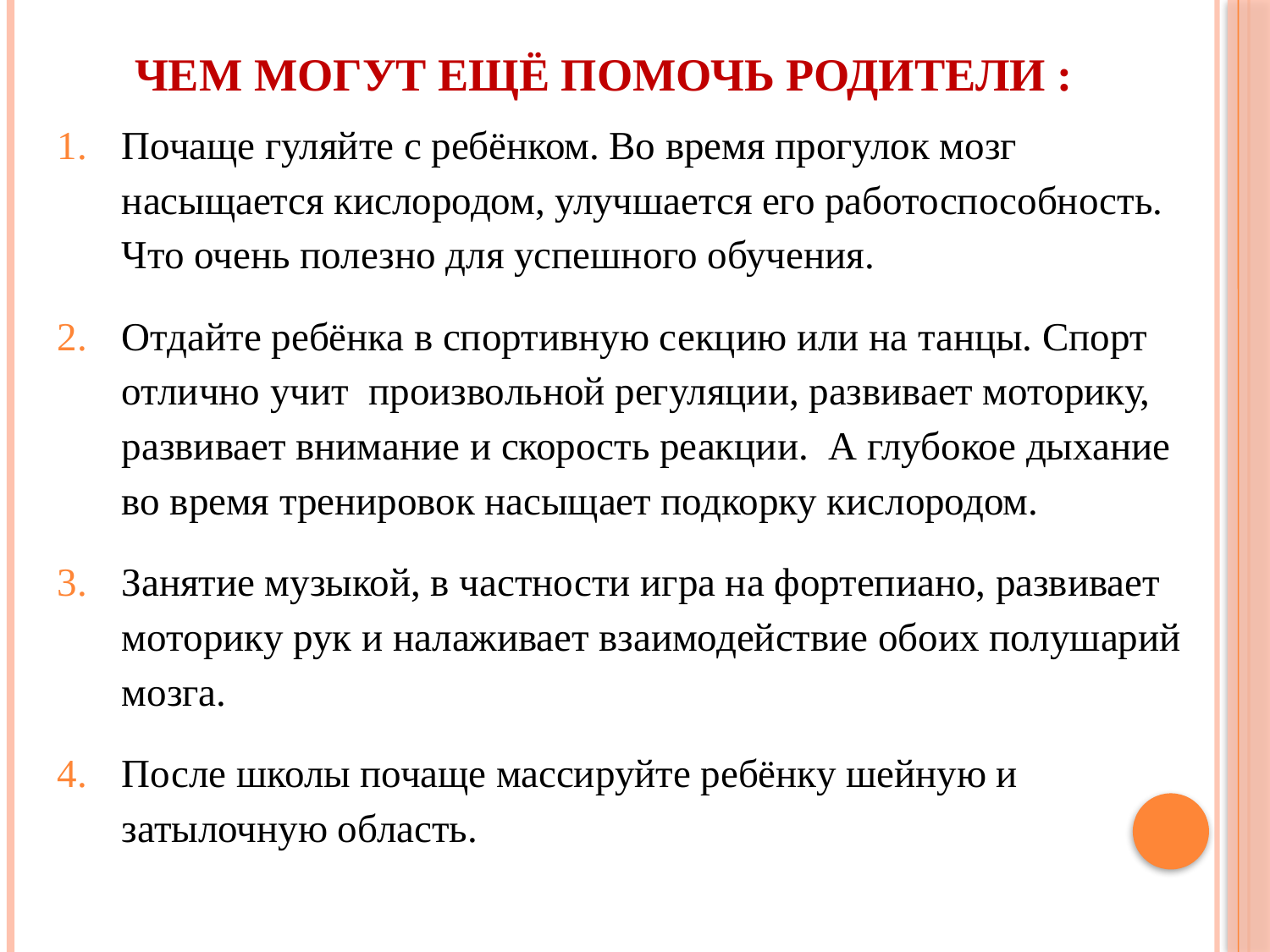

# Чем могут ещё помочь родители :
Почаще гуляйте с ребёнком. Во время прогулок мозг насыщается кислородом, улучшается его работоспособность. Что очень полезно для успешного обучения.
Отдайте ребёнка в спортивную секцию или на танцы. Спорт отлично учит  произвольной регуляции, развивает моторику, развивает внимание и скорость реакции.  А глубокое дыхание во время тренировок насыщает подкорку кислородом.
Занятие музыкой, в частности игра на фортепиано, развивает моторику рук и налаживает взаимодействие обоих полушарий мозга.
После школы почаще массируйте ребёнку шейную и затылочную область.